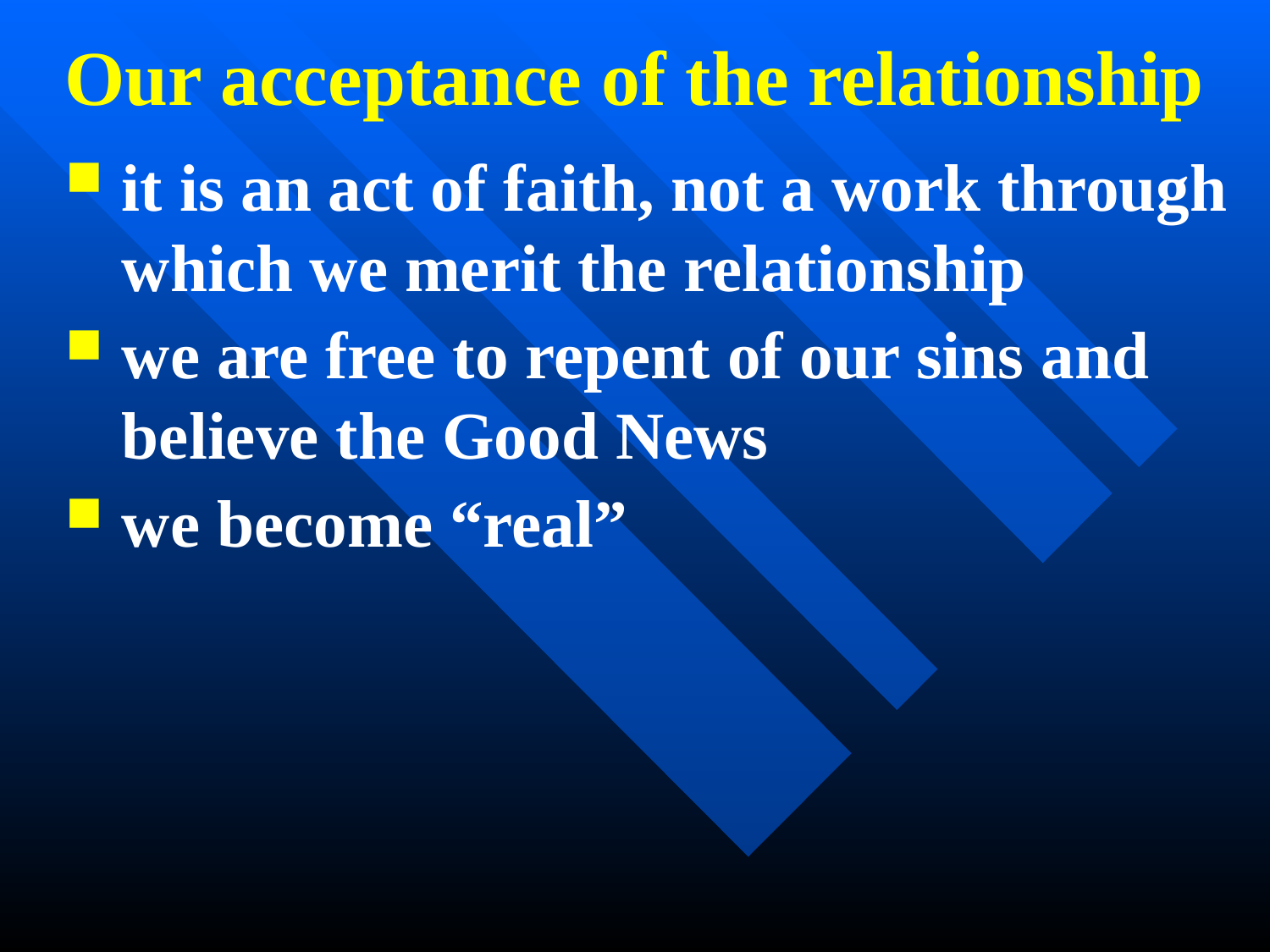

# Our acceptance of the relationship
it is an act of faith, not a work through which we merit the relationship
we are free to repent of our sins and believe the Good News
we become “real”